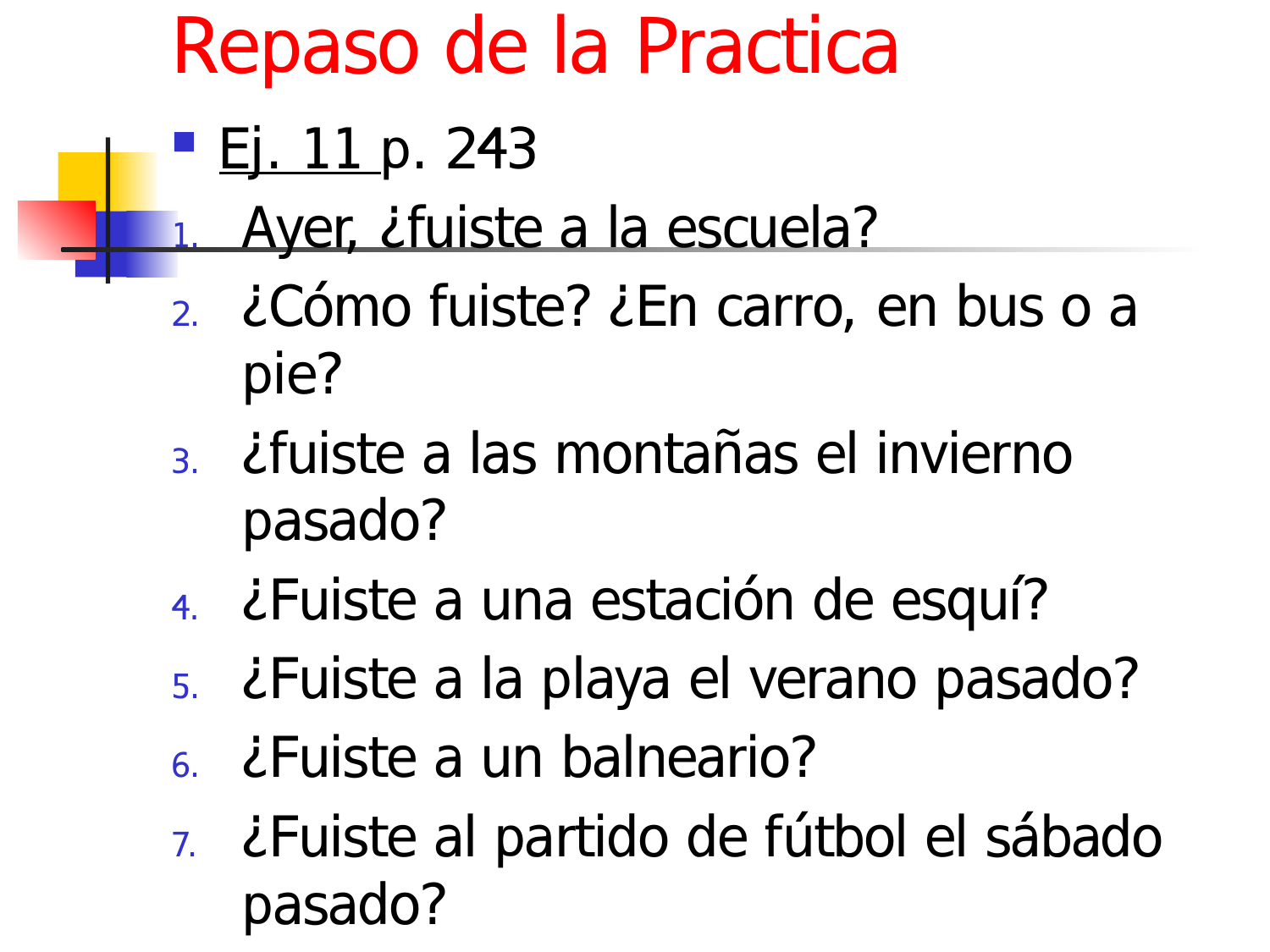

# Repaso de la Practica
Ej. 11 p. 243
Ayer, ¿fuiste a la escuela?
¿Cómo fuiste? ¿En carro, en bus o a pie?
¿fuiste a las montañas el invierno pasado?
¿Fuiste a una estación de esquí?
¿Fuiste a la playa el verano pasado?
¿Fuiste a un balneario?
¿Fuiste al partido de fútbol el sábado pasado?